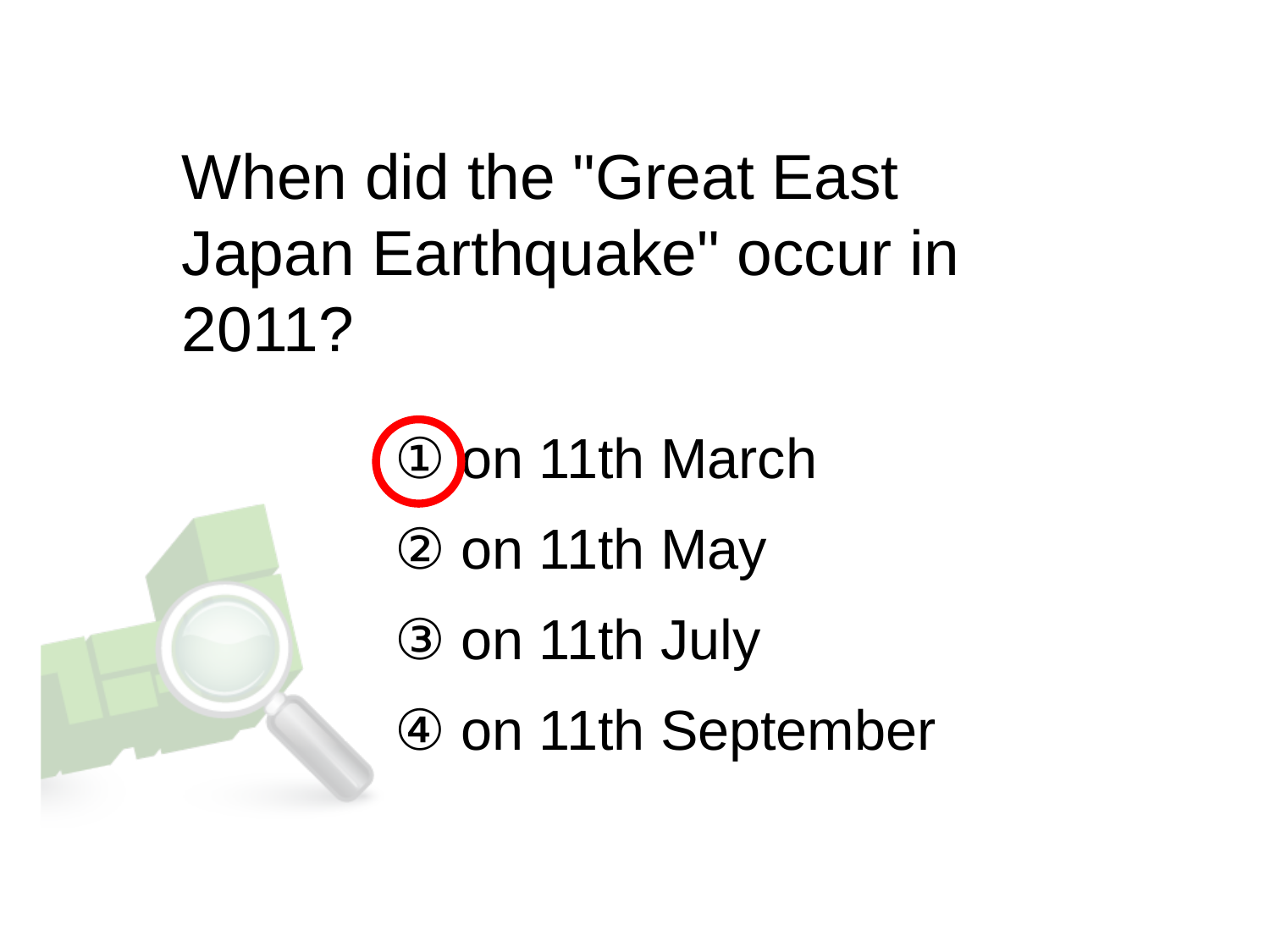

# When did the "Great East Japan Earthquake" occur in 2011?
① on 11th March
② on 11th May
③ on 11th July
④ on 11th September